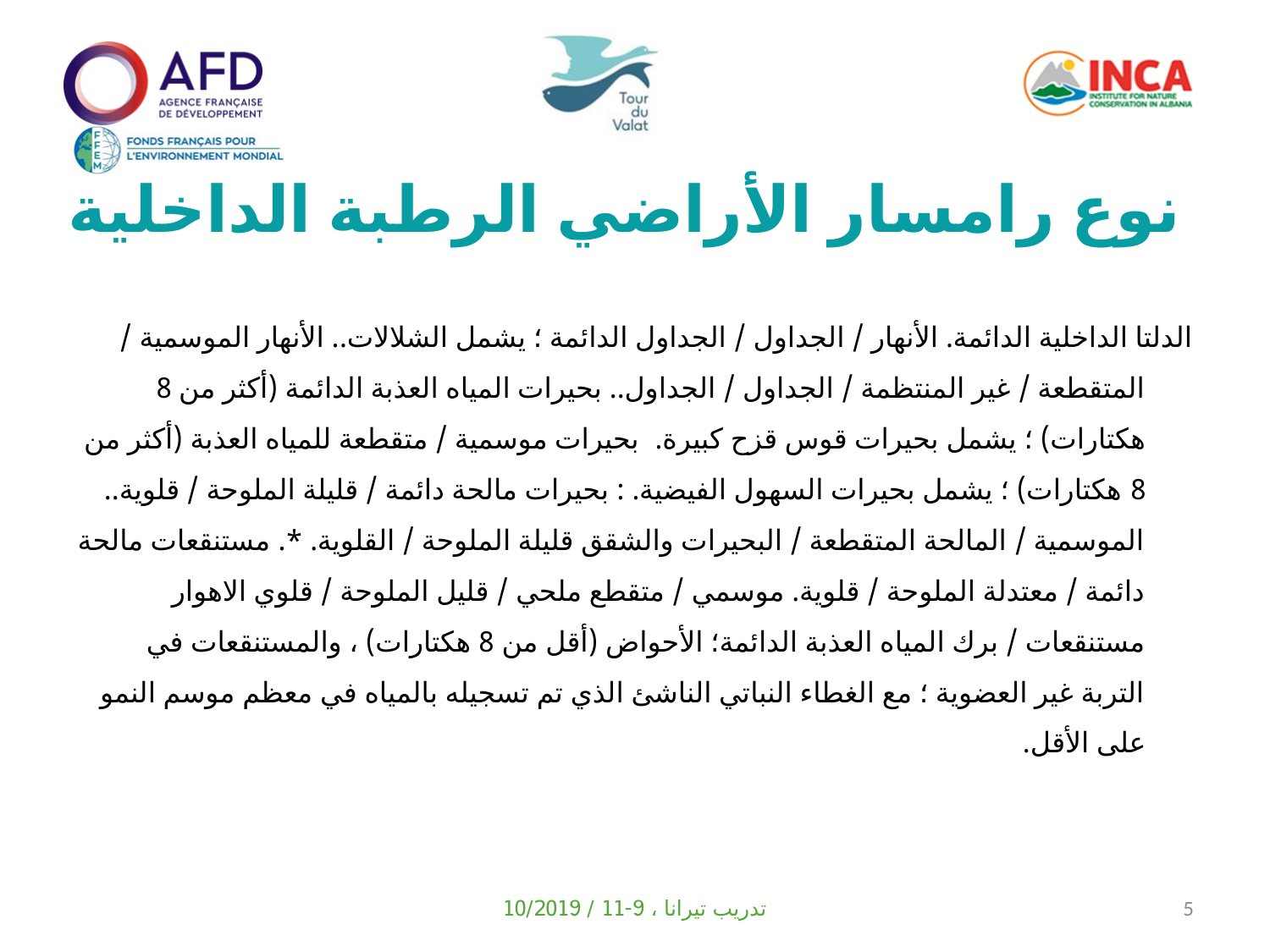

# نوع رامسار الأراضي الرطبة الداخلية
الدلتا الداخلية الدائمة. الأنهار / الجداول / الجداول الدائمة ؛ يشمل الشلالات.. الأنهار الموسمية / المتقطعة / غير المنتظمة / الجداول / الجداول.. بحيرات المياه العذبة الدائمة (أكثر من 8 هكتارات) ؛ يشمل بحيرات قوس قزح كبيرة.  بحيرات موسمية / متقطعة للمياه العذبة (أكثر من 8 هكتارات) ؛ يشمل بحيرات السهول الفيضية. : بحيرات مالحة دائمة / قليلة الملوحة / قلوية.. الموسمية / المالحة المتقطعة / البحيرات والشقق قليلة الملوحة / القلوية. *. مستنقعات مالحة دائمة / معتدلة الملوحة / قلوية. موسمي / متقطع ملحي / قليل الملوحة / قلوي الاهوار مستنقعات / برك المياه العذبة الدائمة؛ الأحواض (أقل من 8 هكتارات) ، والمستنقعات في التربة غير العضوية ؛ مع الغطاء النباتي الناشئ الذي تم تسجيله بالمياه في معظم موسم النمو على الأقل.
تدريب تيرانا ، 9-11 / 10/2019
5